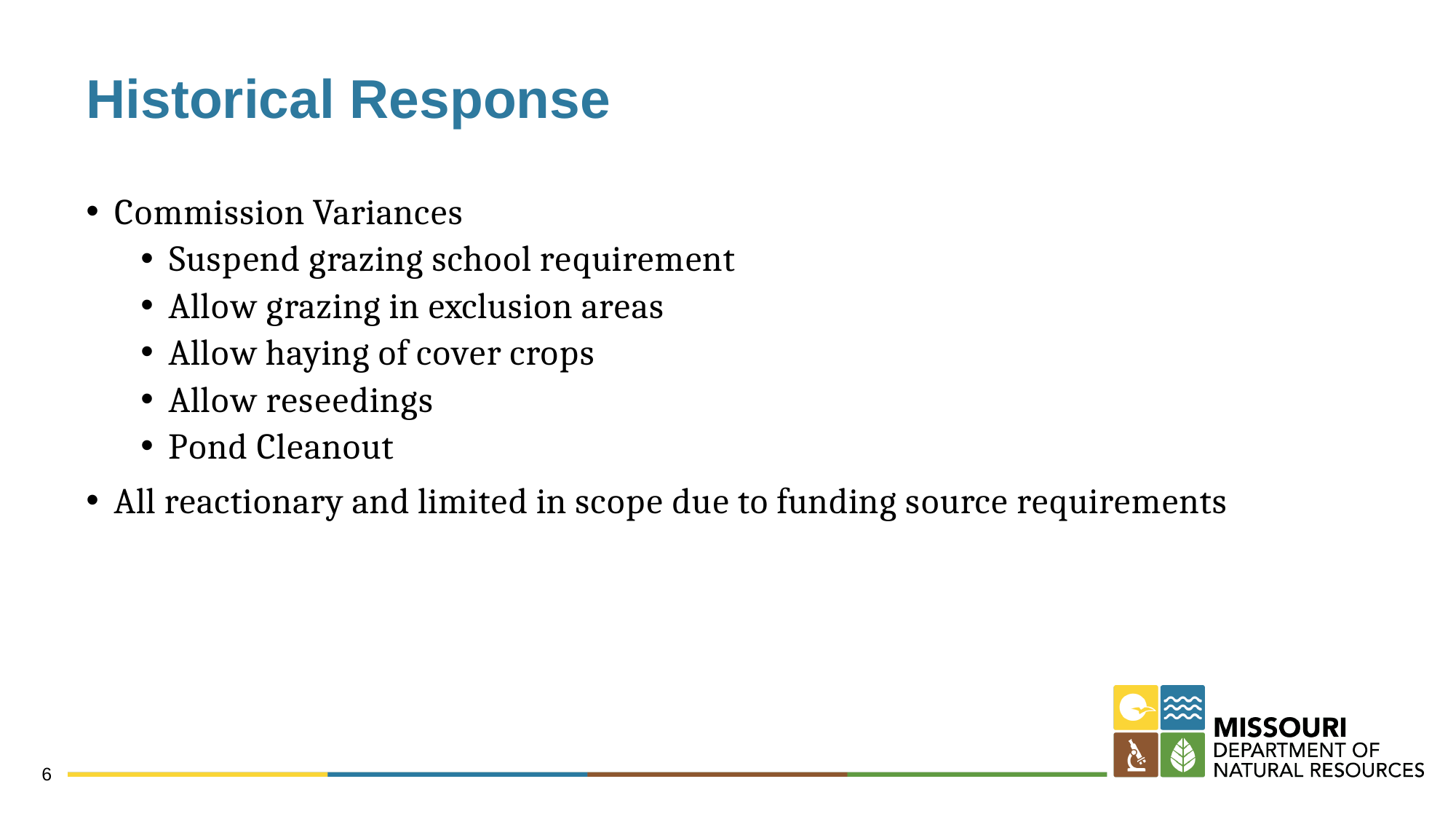

# Historical Response
Commission Variances
Suspend grazing school requirement
Allow grazing in exclusion areas
Allow haying of cover crops
Allow reseedings
Pond Cleanout
All reactionary and limited in scope due to funding source requirements
6